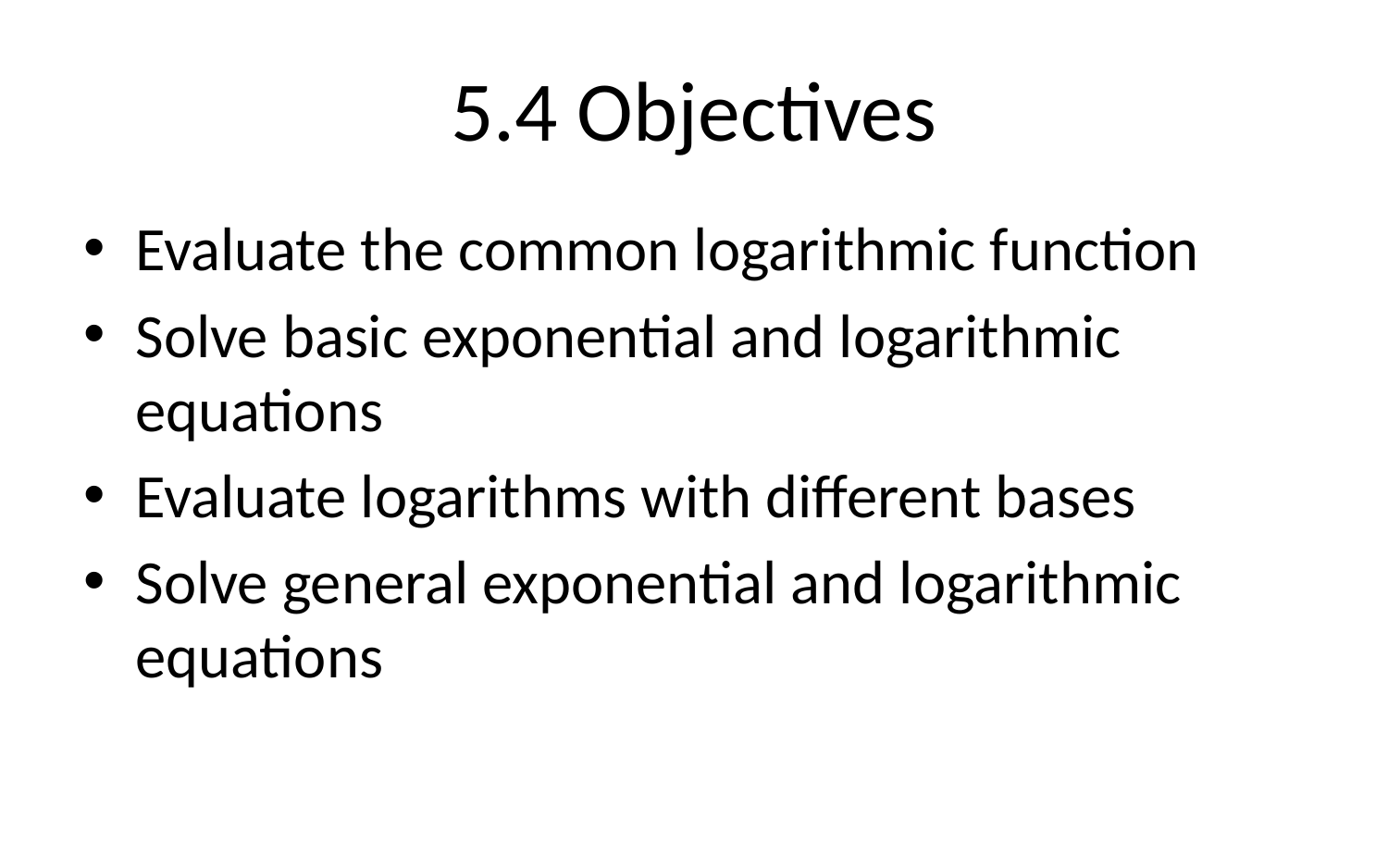

# 5.4 Objectives
Evaluate the common logarithmic function
Solve basic exponential and logarithmic equations
Evaluate logarithms with different bases
Solve general exponential and logarithmic equations